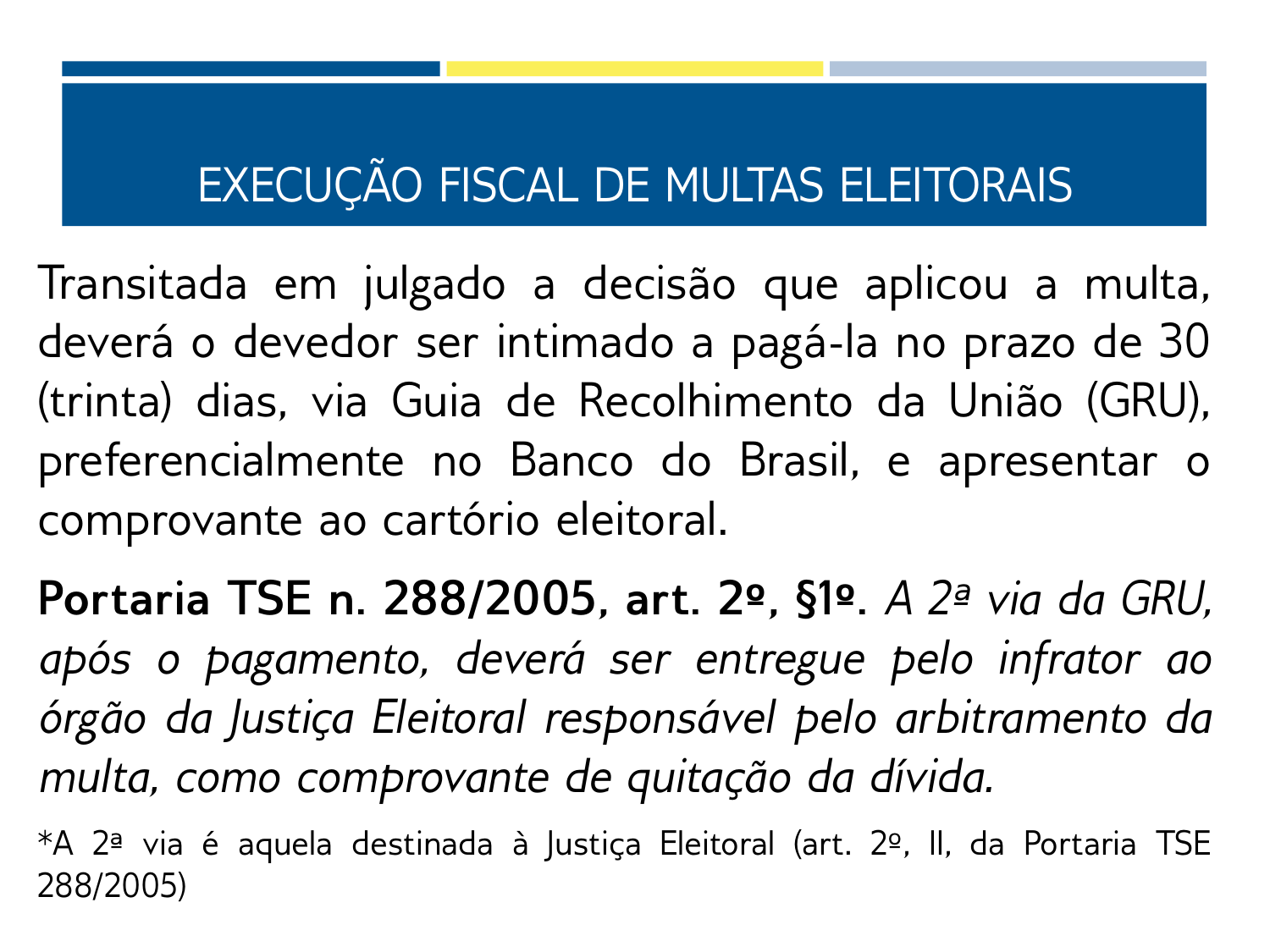

# EXECUÇÃO FISCAL DE MULTAS ELEITORAIS
Transitada em julgado a decisão que aplicou a multa, deverá o devedor ser intimado a pagá-la no prazo de 30 (trinta) dias, via Guia de Recolhimento da União (GRU), preferencialmente no Banco do Brasil, e apresentar o comprovante ao cartório eleitoral.
Portaria TSE n. 288/2005, art. 2º, §1º. A 2ª via da GRU, após o pagamento, deverá ser entregue pelo infrator ao órgão da Justiça Eleitoral responsável pelo arbitramento da multa, como comprovante de quitação da dívida.
*A 2ª via é aquela destinada à Justiça Eleitoral (art. 2º, II, da Portaria TSE 288/2005)